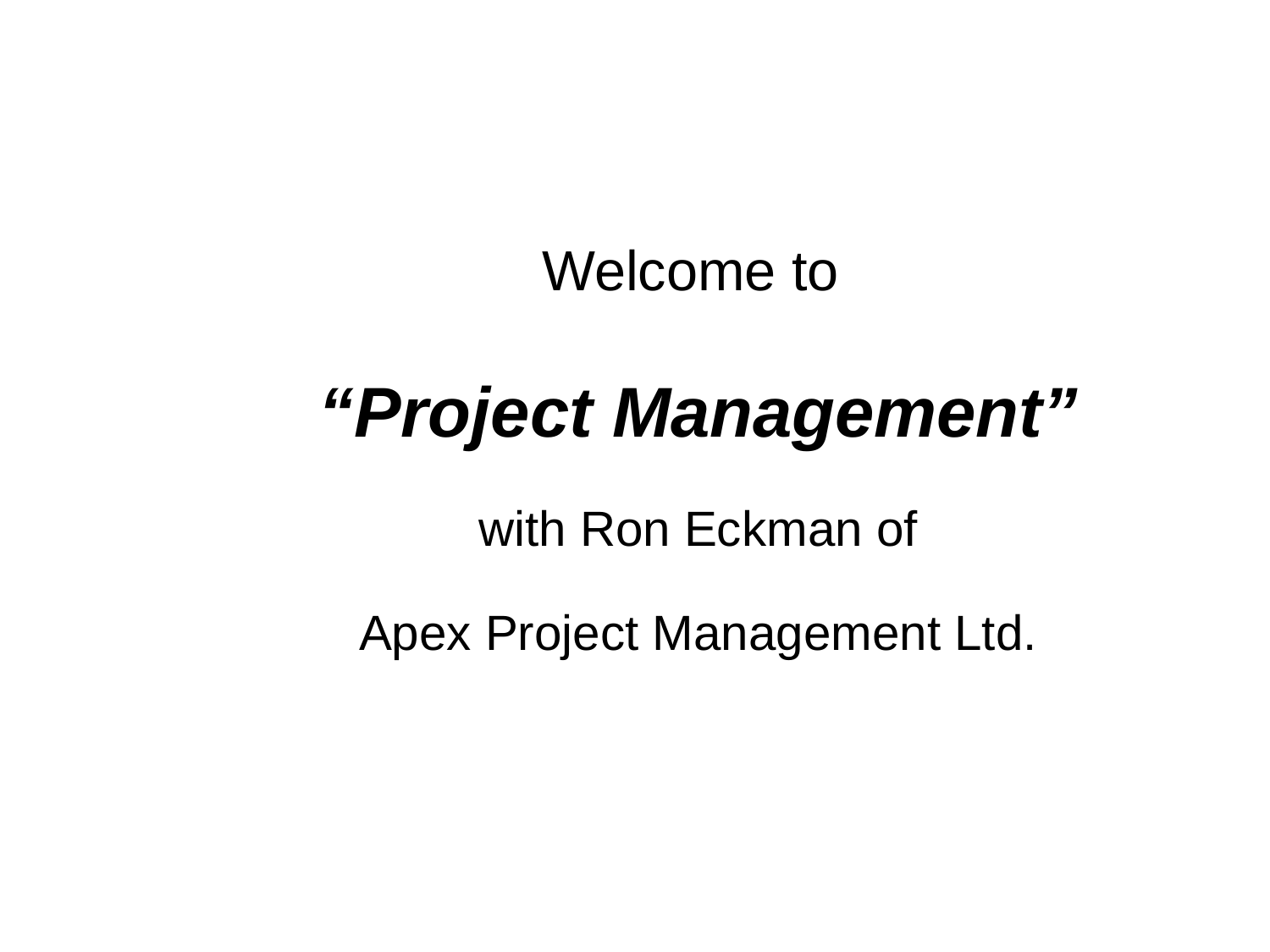

Welcome to
“Project Management”
with Ron Eckman of
Apex Project Management Ltd.